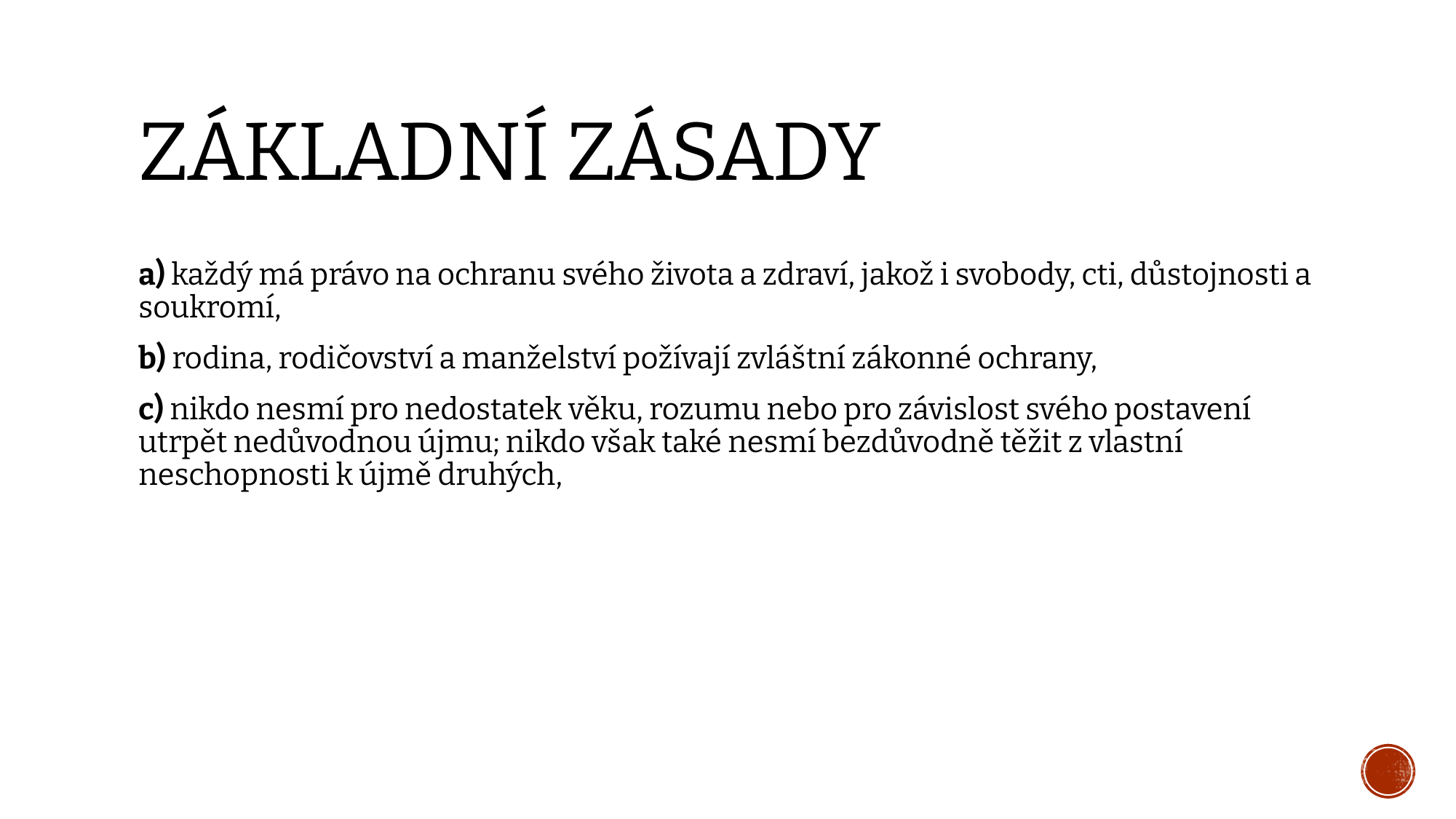

# Základní zásady
a) každý má právo na ochranu svého života a zdraví, jakož i svobody, cti, důstojnosti a soukromí,
b) rodina, rodičovství a manželství požívají zvláštní zákonné ochrany,
c) nikdo nesmí pro nedostatek věku, rozumu nebo pro závislost svého postavení utrpět nedůvodnou újmu; nikdo však také nesmí bezdůvodně těžit z vlastní neschopnosti k újmě druhých,